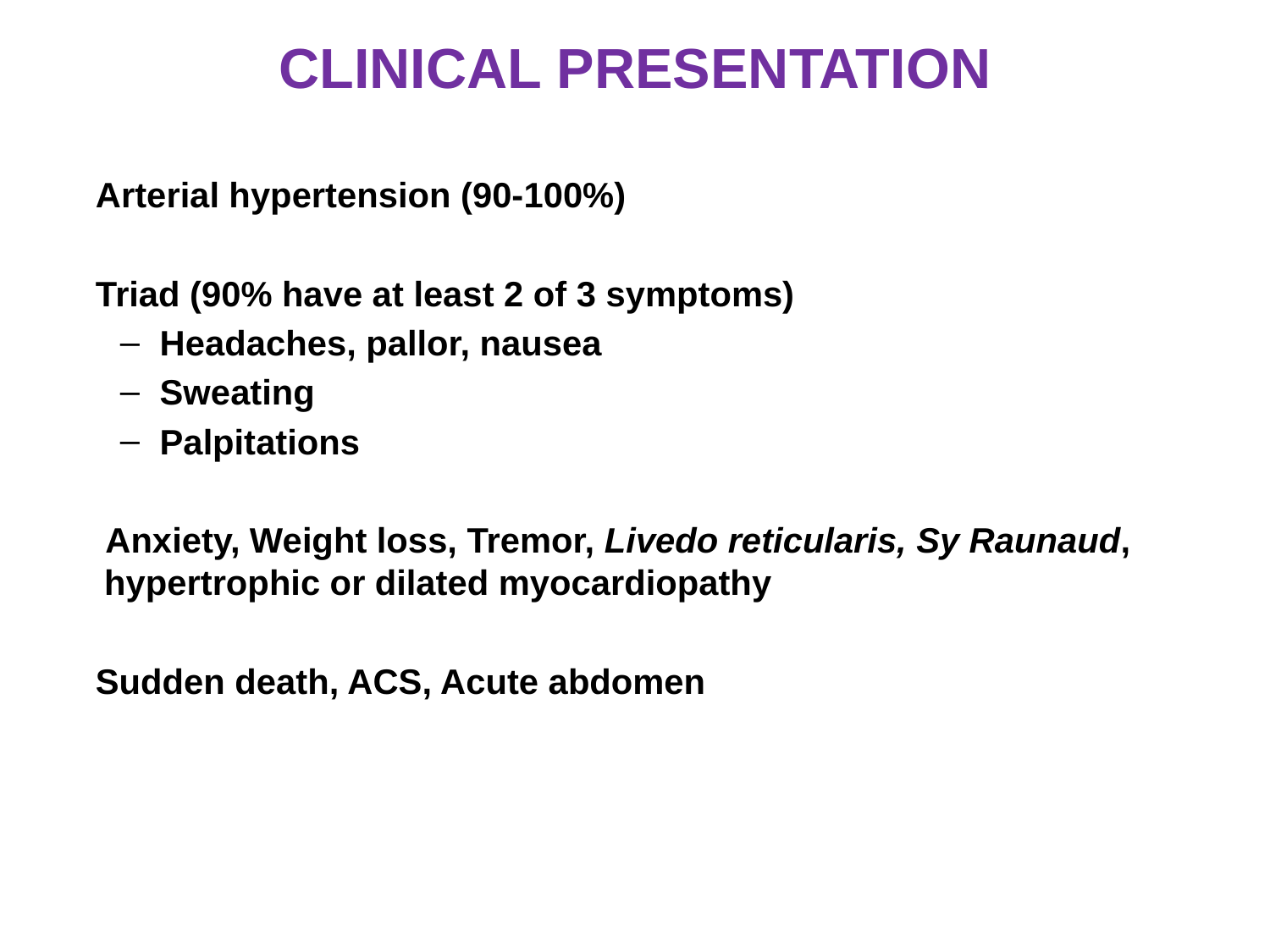

# CLINICAL PRESENTATION
    Arterial hypertension (90-100%)

    Triad (90% have at least 2 of 3 symptoms)
Headaches, pallor, nausea
Sweating
Palpitations

     Anxiety, Weight loss, Tremor, Livedo reticularis, Sy Raunaud, hypertrophic or dilated myocardiopathy

    Sudden death, ACS, Acute abdomen